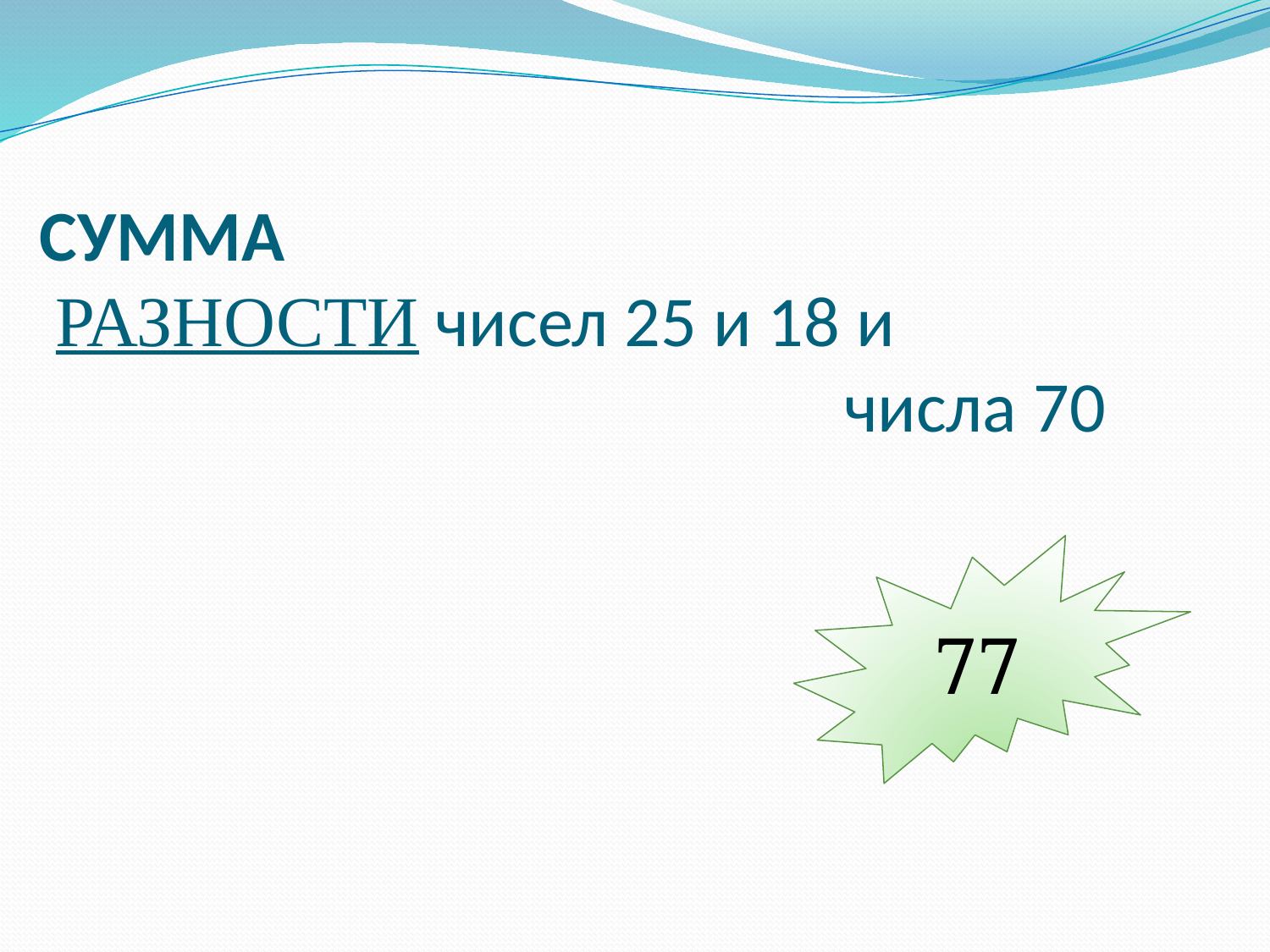

# СУММА  РАЗНОСТИ чисел 25 и 18 и числа 70
77